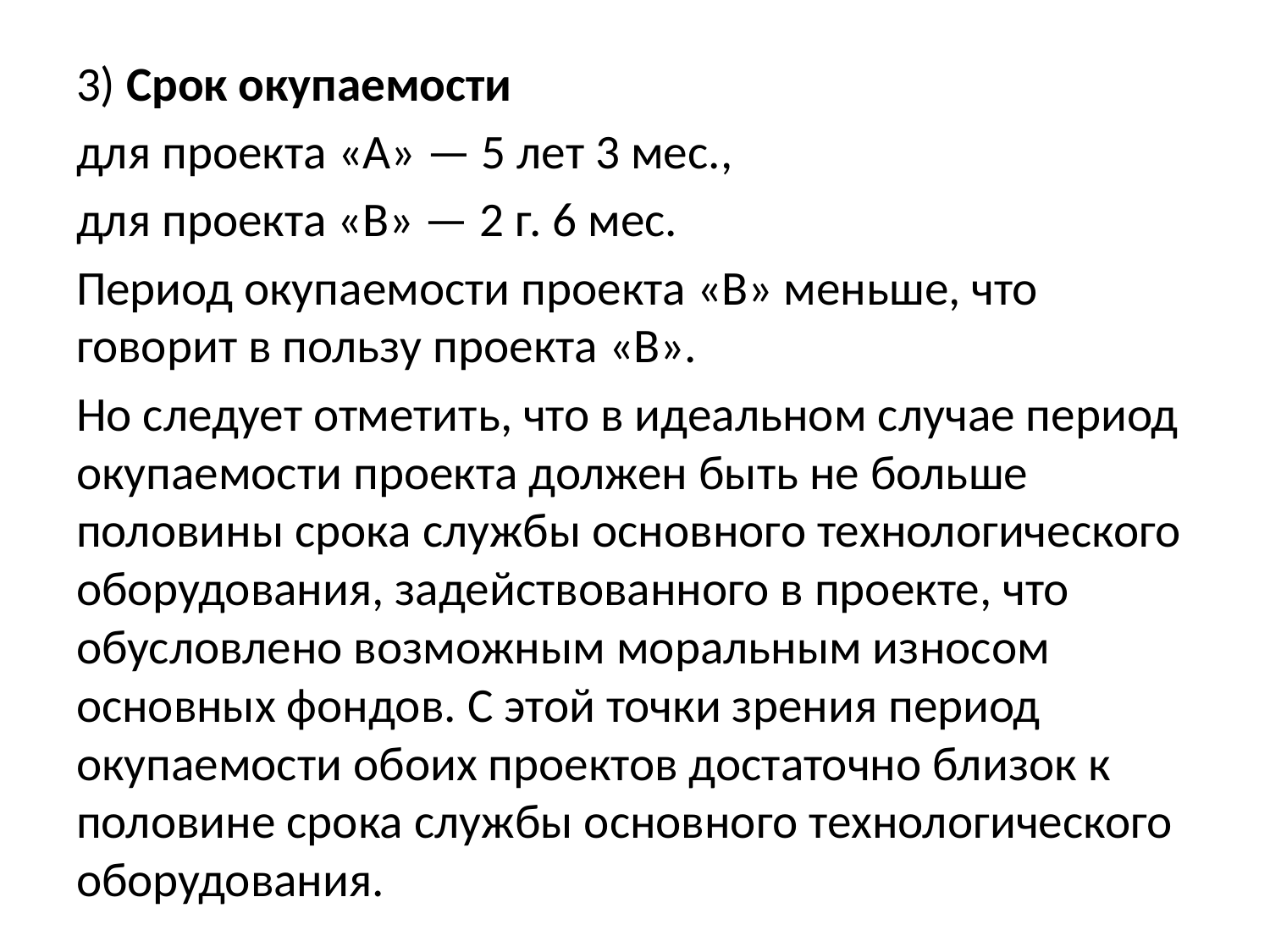

3) Срок окупаемости
для проекта «А» — 5 лет 3 мес.,
для проекта «В» — 2 г. 6 мес.
Период окупаемости проекта «В» меньше, что говорит в пользу проекта «В».
Но следует отметить, что в идеальном случае период окупаемости проекта должен быть не больше половины срока службы основного технологического оборудования, задействованного в проекте, что обусловлено возможным моральным износом основных фондов. С этой точки зрения период окупаемости обоих проектов достаточно близок к половине срока службы основного технологического оборудования.